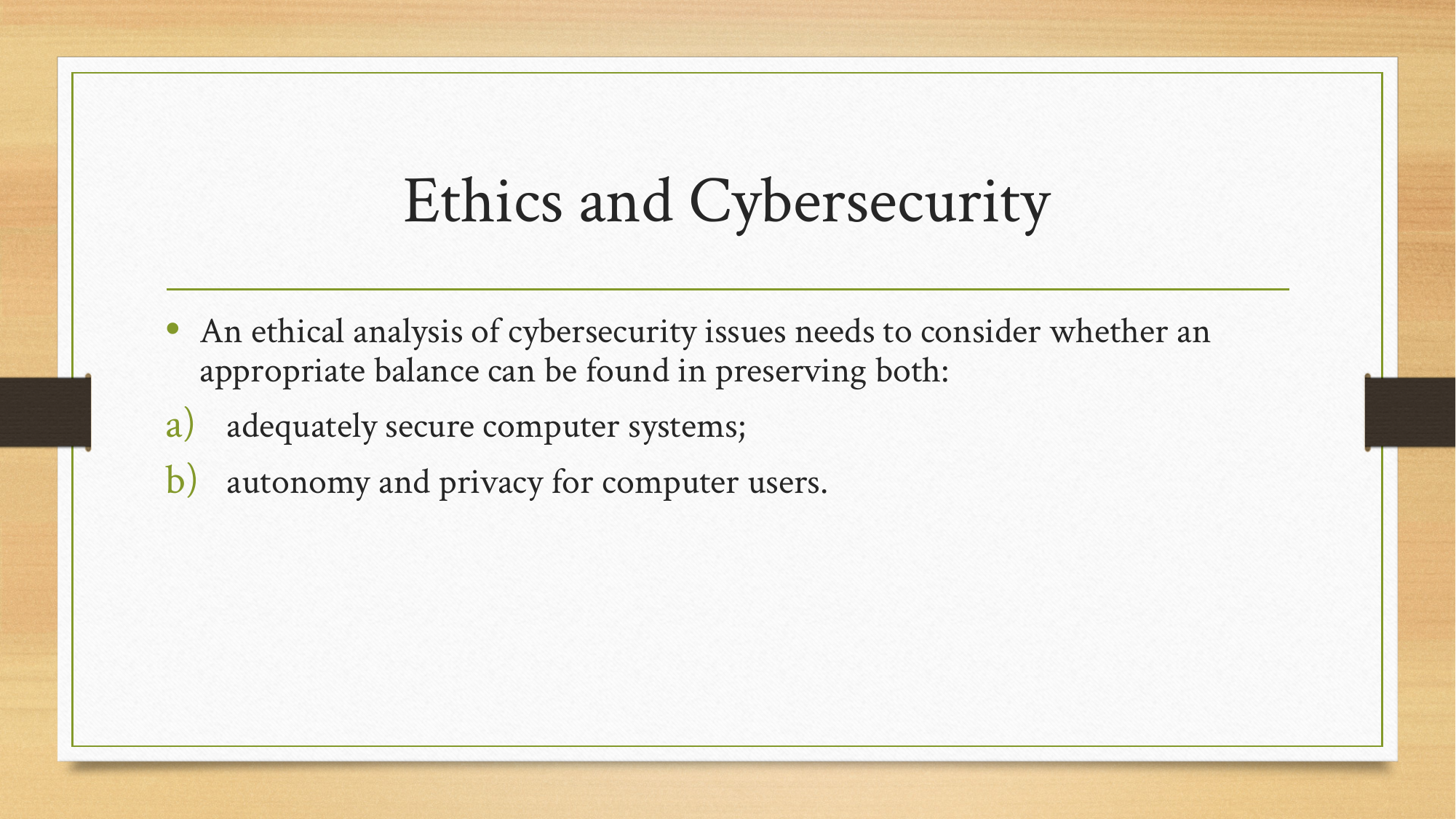

# Ethics and Cybersecurity
An ethical analysis of cybersecurity issues needs to consider whether an appropriate balance can be found in preserving both:
adequately secure computer systems;
autonomy and privacy for computer users.